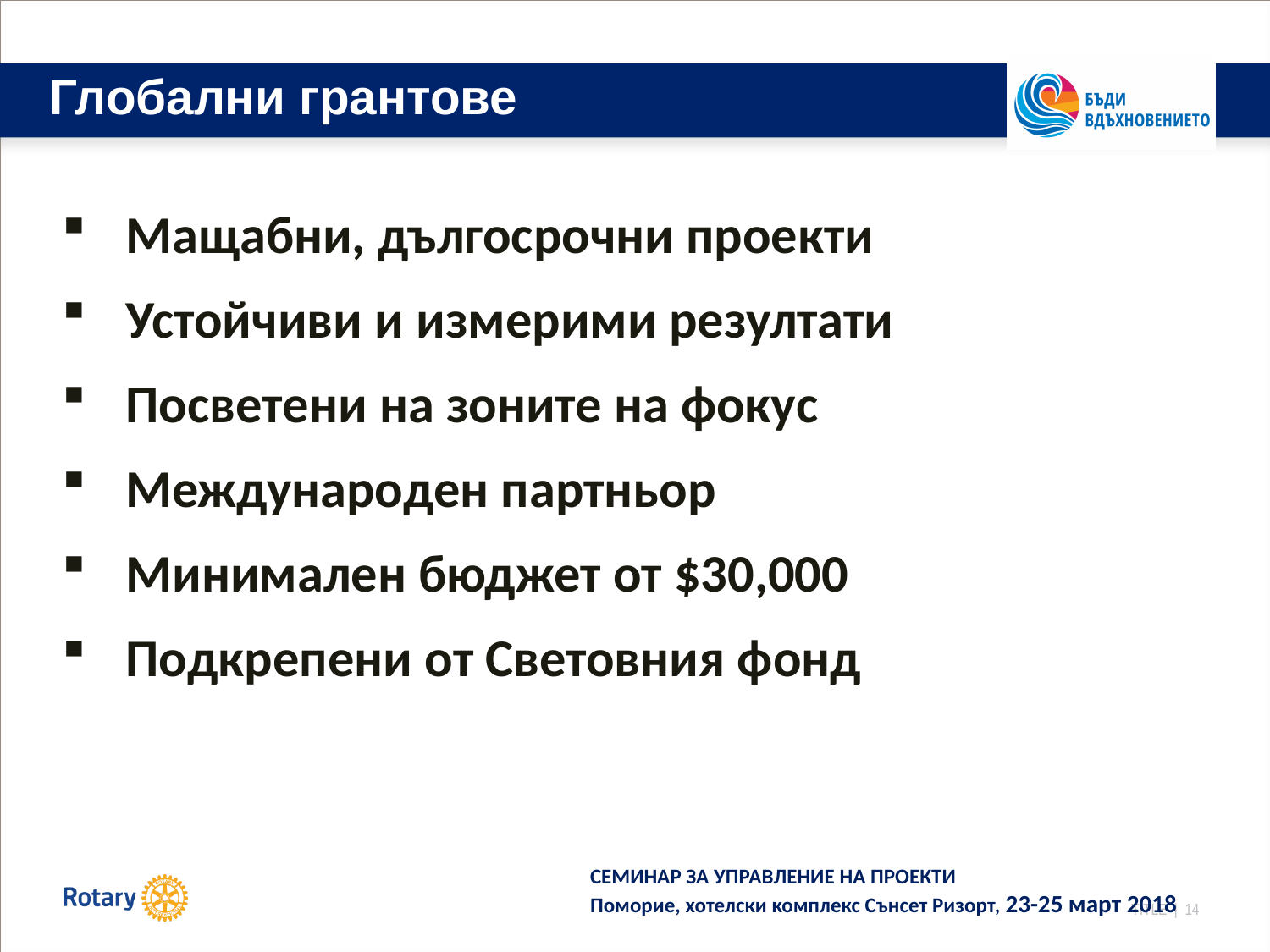

# Глобални грантове
Мащабни, дългосрочни проекти
Устойчиви и измерими резултати
Посветени на зоните на фокус
Международен партньор
Минимален бюджет от $30,000
Подкрепени от Световния фонд